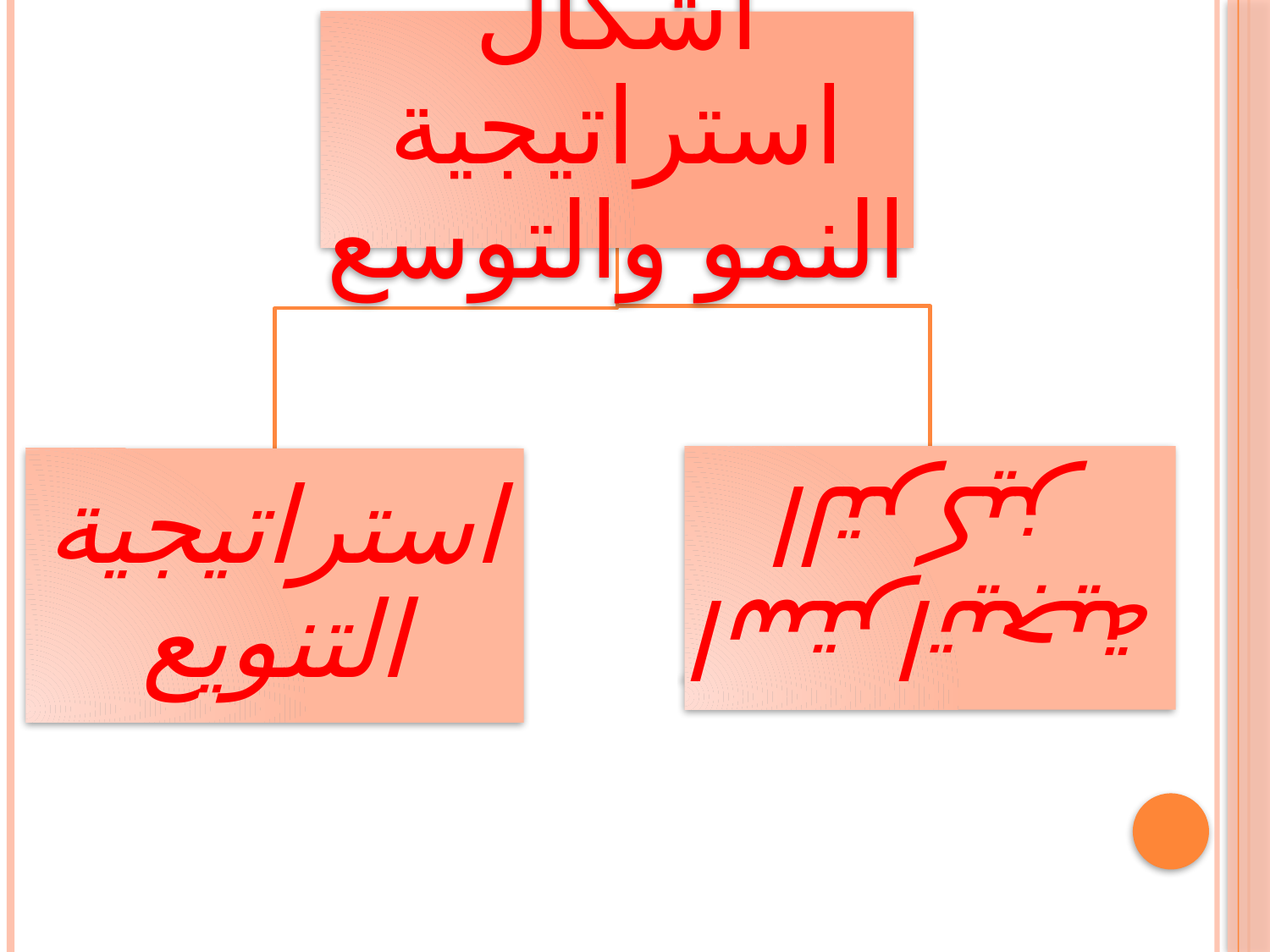

أشكال استراتيجية النمو والتوسع
استراتيجية التنويع
استراتيجية التركيز